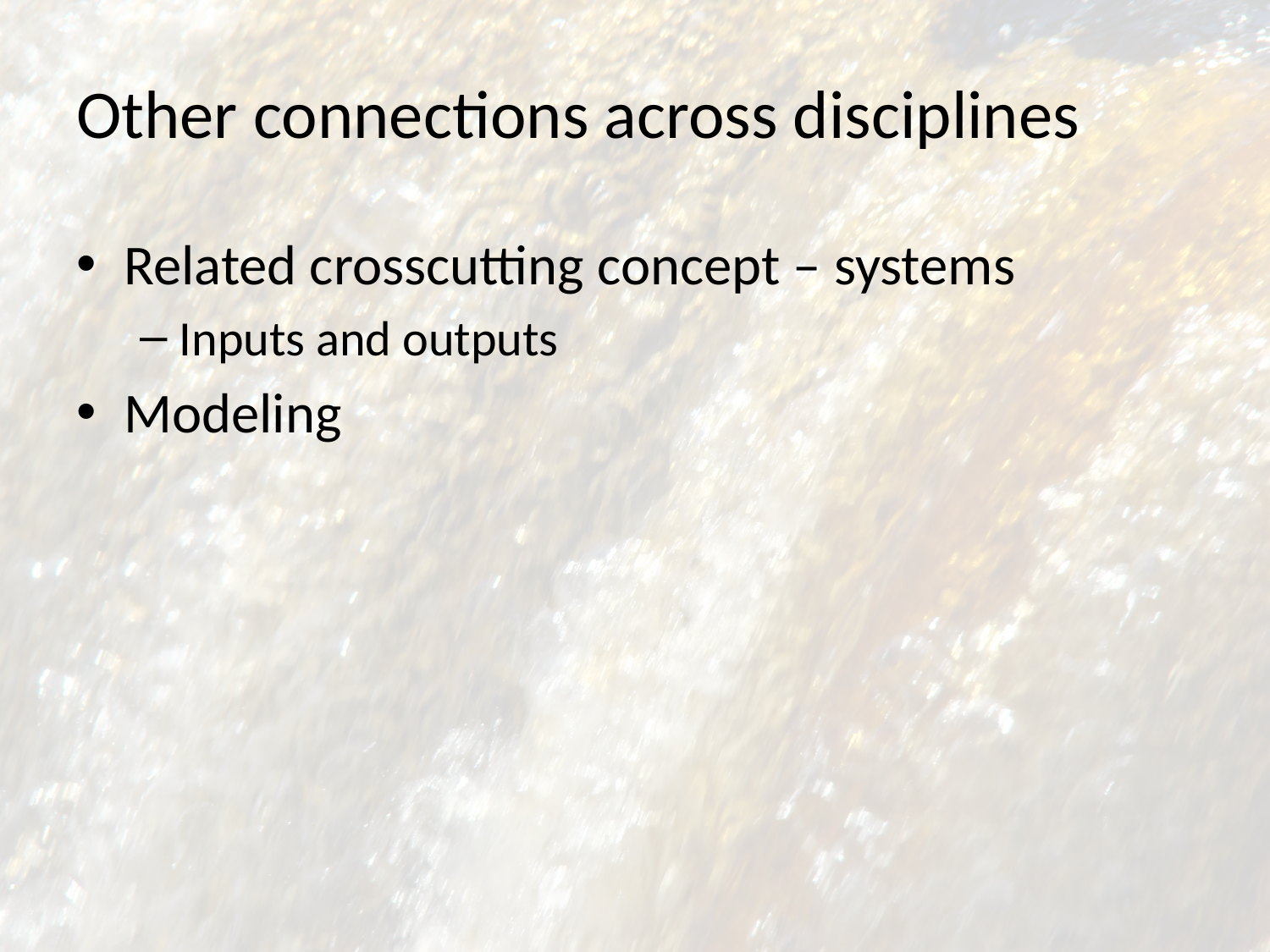

# Other connections across disciplines
Related crosscutting concept – systems
Inputs and outputs
Modeling